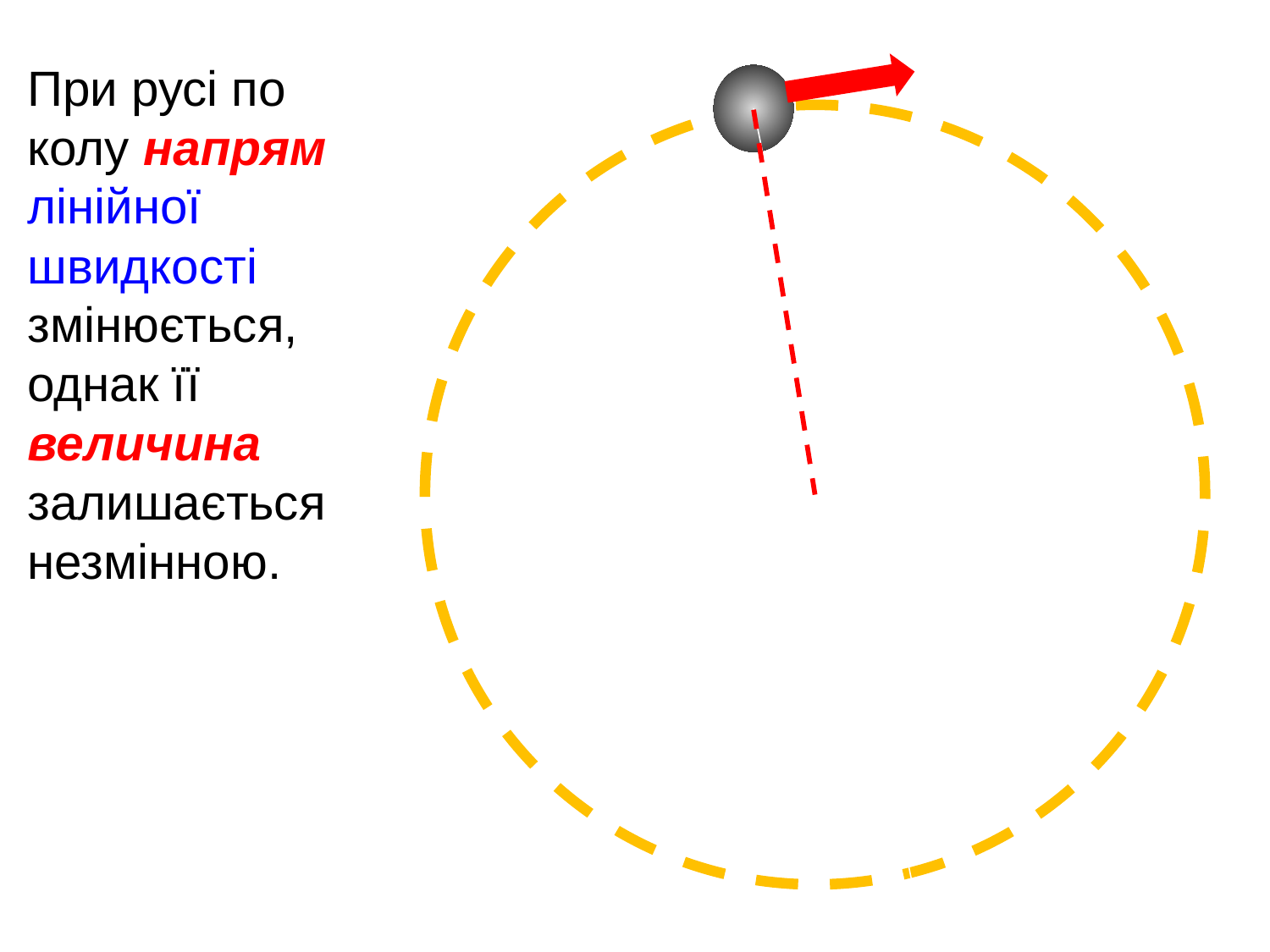

При русі по колу напрям лінійної швидкості змінюється, однак її величина залишається незмінною.